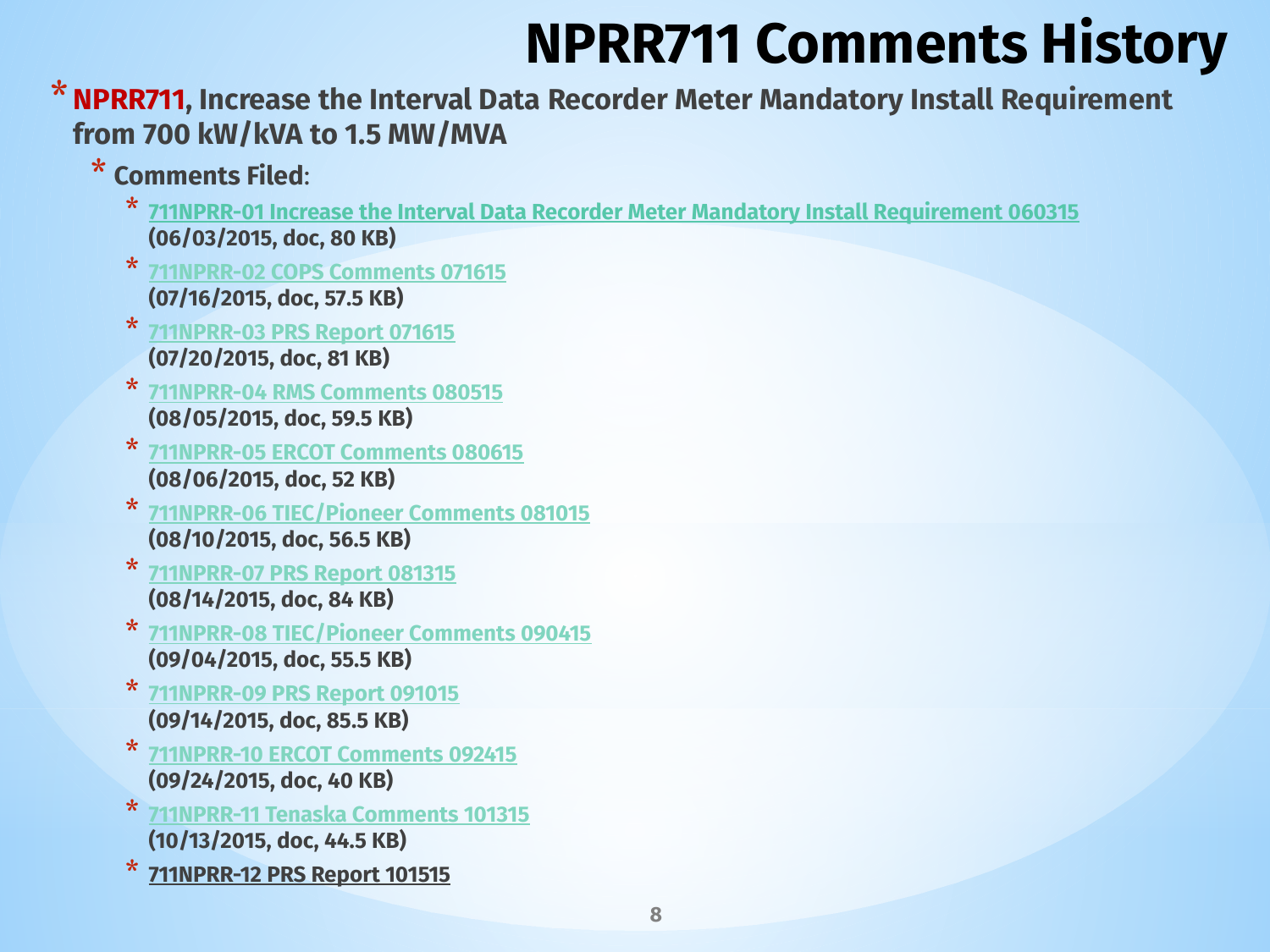

# NPRR711 Comments History
NPRR711, Increase the Interval Data Recorder Meter Mandatory Install Requirement from 700 kW/kVA to 1.5 MW/MVA
Comments Filed:
711NPRR-01 Increase the Interval Data Recorder Meter Mandatory Install Requirement 060315
(06/03/2015, doc, 80 KB)
711NPRR-02 COPS Comments 071615
(07/16/2015, doc, 57.5 KB)
711NPRR-03 PRS Report 071615
(07/20/2015, doc, 81 KB)
711NPRR-04 RMS Comments 080515
(08/05/2015, doc, 59.5 KB)
711NPRR-05 ERCOT Comments 080615
(08/06/2015, doc, 52 KB)
711NPRR-06 TIEC/Pioneer Comments 081015
(08/10/2015, doc, 56.5 KB)
711NPRR-07 PRS Report 081315
(08/14/2015, doc, 84 KB)
711NPRR-08 TIEC/Pioneer Comments 090415
(09/04/2015, doc, 55.5 KB)
711NPRR-09 PRS Report 091015
(09/14/2015, doc, 85.5 KB)
711NPRR-10 ERCOT Comments 092415
(09/24/2015, doc, 40 KB)
711NPRR-11 Tenaska Comments 101315
(10/13/2015, doc, 44.5 KB)
711NPRR-12 PRS Report 101515
8